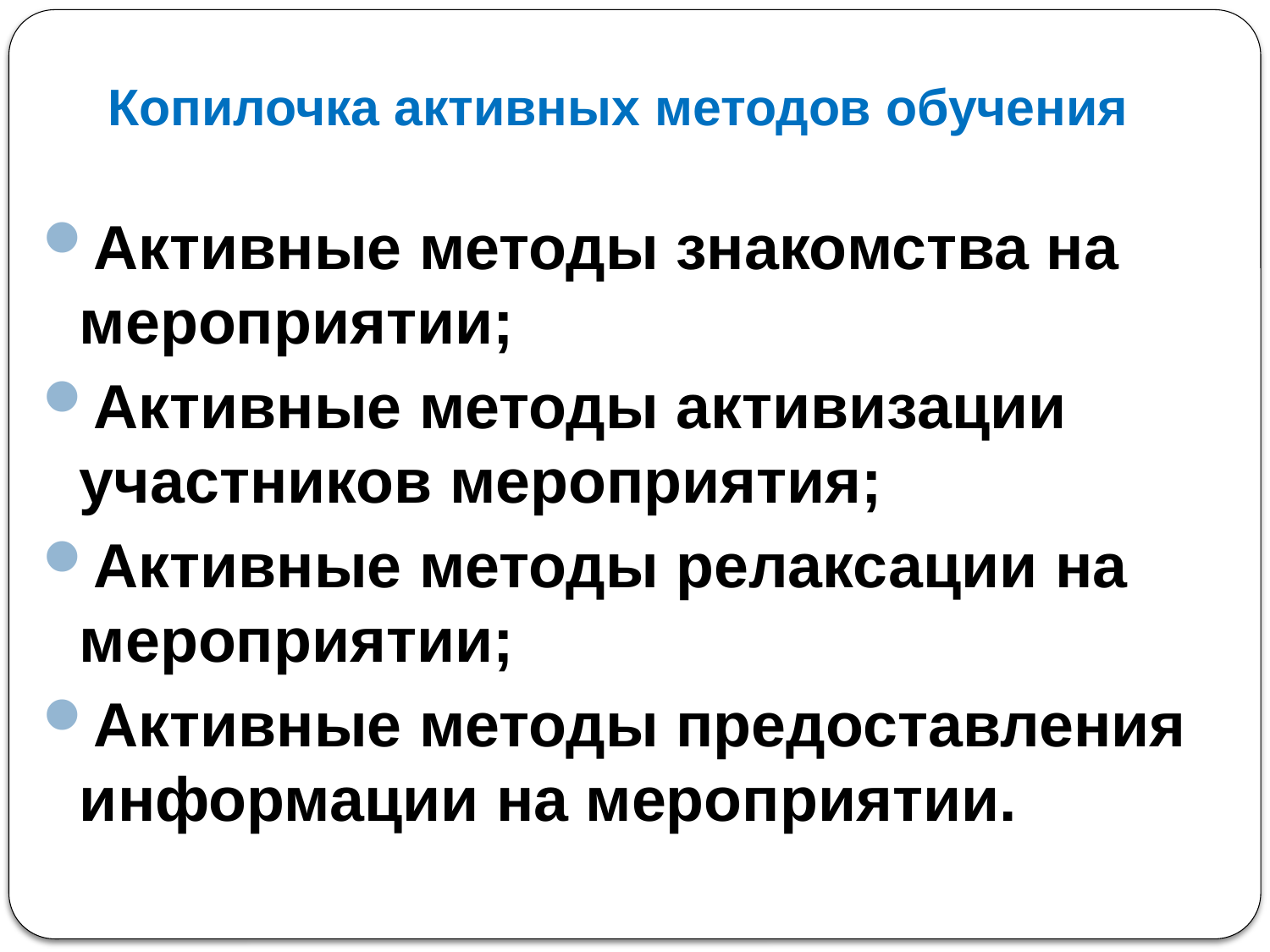

# Копилочка активных методов обучения
Активные методы знакомства на мероприятии;
Активные методы активизации участников мероприятия;
Активные методы релаксации на мероприятии;
Активные методы предоставления информации на мероприятии.